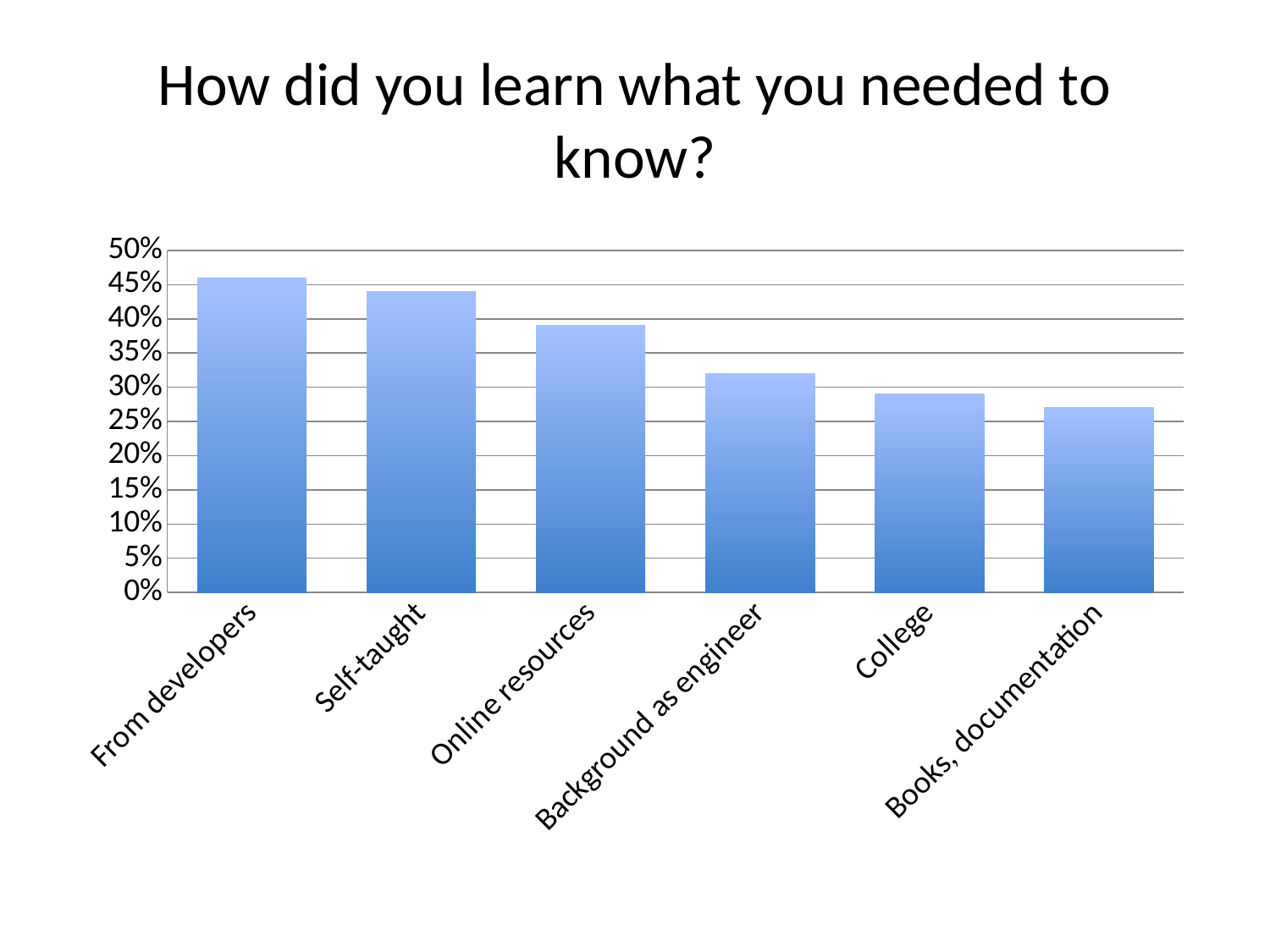

# How did you learn what you needed to know?

### Chart

| Category | Percent |
|---|---|
| From developers | 0.46 |
| Self-taught | 0.44 |
| Online resources | 0.39 |
| Background as engineer | 0.32 |
| College | 0.29 |
| Books, documentation | 0.27 |